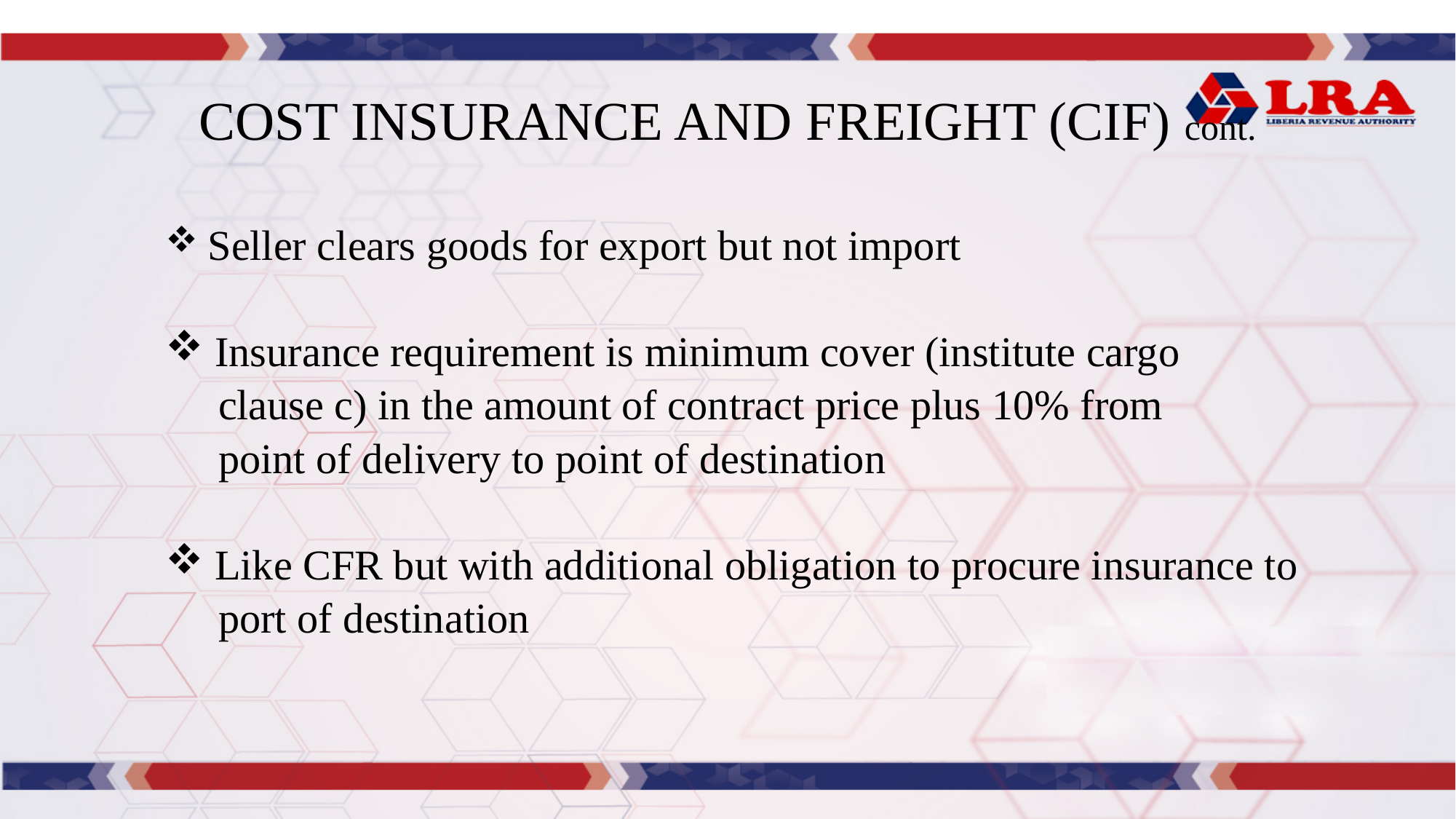

# COST INSURANCE AND FREIGHT (CIF) cont.
 Seller clears goods for export but not import

 Insurance requirement is minimum cover (institute cargo
     clause c) in the amount of contract price plus 10% from
     point of delivery to point of destination

 Like CFR but with additional obligation to procure insurance to
     port of destination